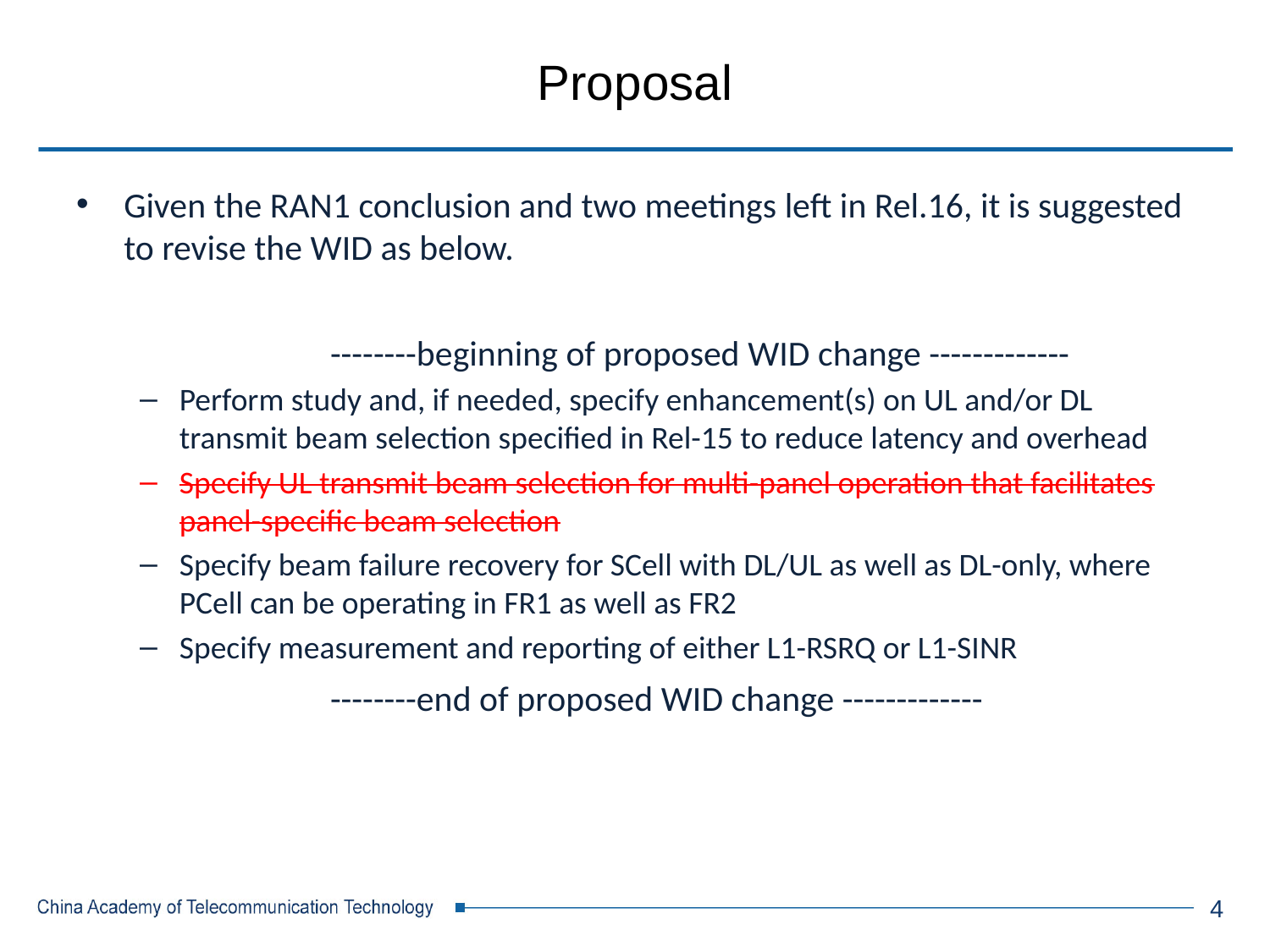

# Proposal
Given the RAN1 conclusion and two meetings left in Rel.16, it is suggested to revise the WID as below.

		--------beginning of proposed WID change -------------
Perform study and, if needed, specify enhancement(s) on UL and/or DL transmit beam selection specified in Rel-15 to reduce latency and overhead
Specify UL transmit beam selection for multi-panel operation that facilitates panel-specific beam selection
Specify beam failure recovery for SCell with DL/UL as well as DL-only, where PCell can be operating in FR1 as well as FR2
Specify measurement and reporting of either L1-RSRQ or L1-SINR
		--------end of proposed WID change -------------

4